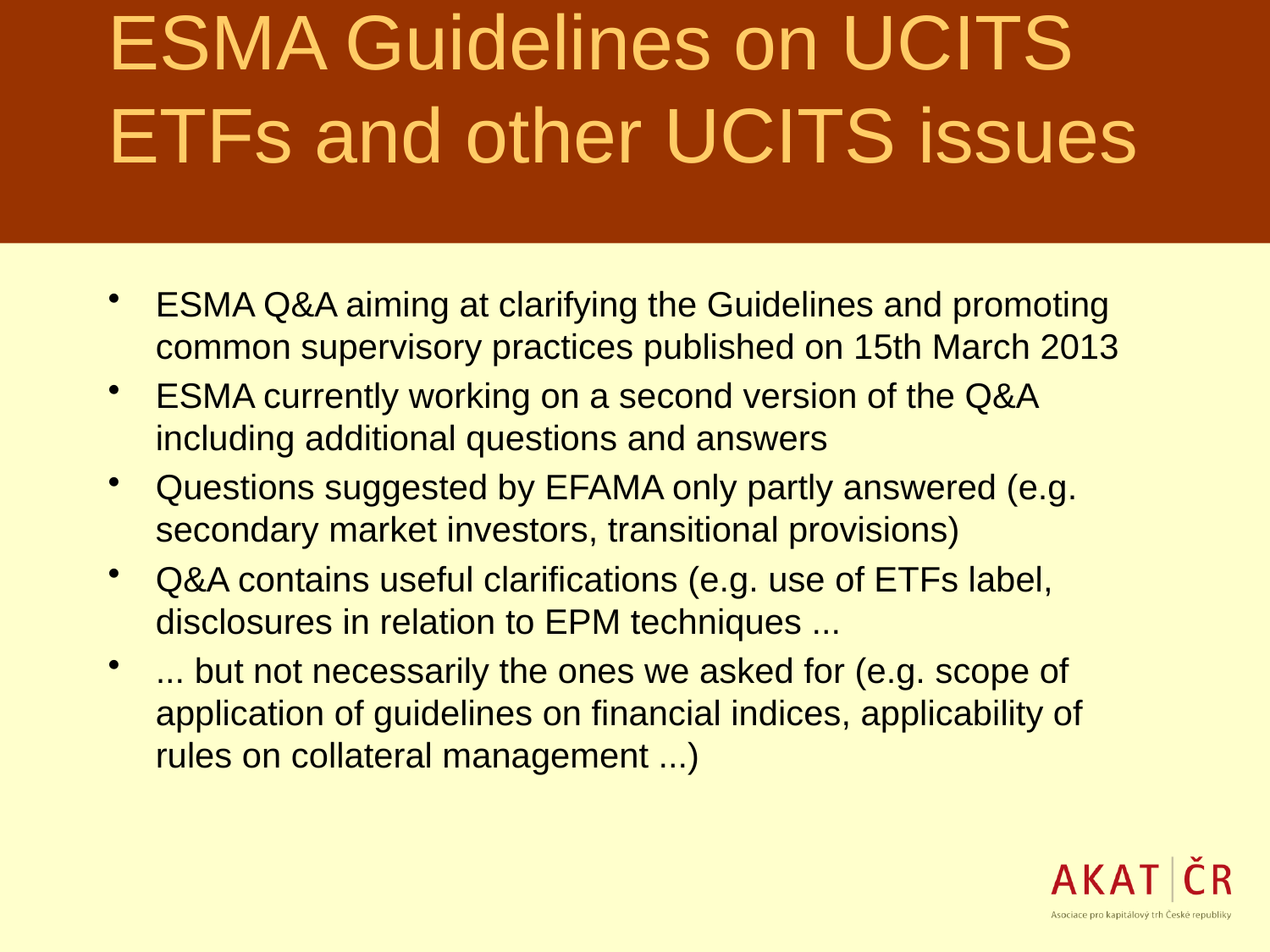

# ESMA Guidelines on UCITS ETFs and other UCITS issues
ESMA Q&A aiming at clarifying the Guidelines and promoting common supervisory practices published on 15th March 2013
ESMA currently working on a second version of the Q&A including additional questions and answers
Questions suggested by EFAMA only partly answered (e.g. secondary market investors, transitional provisions)
Q&A contains useful clarifications (e.g. use of ETFs label, disclosures in relation to EPM techniques ...
... but not necessarily the ones we asked for (e.g. scope of application of guidelines on financial indices, applicability of rules on collateral management ...)